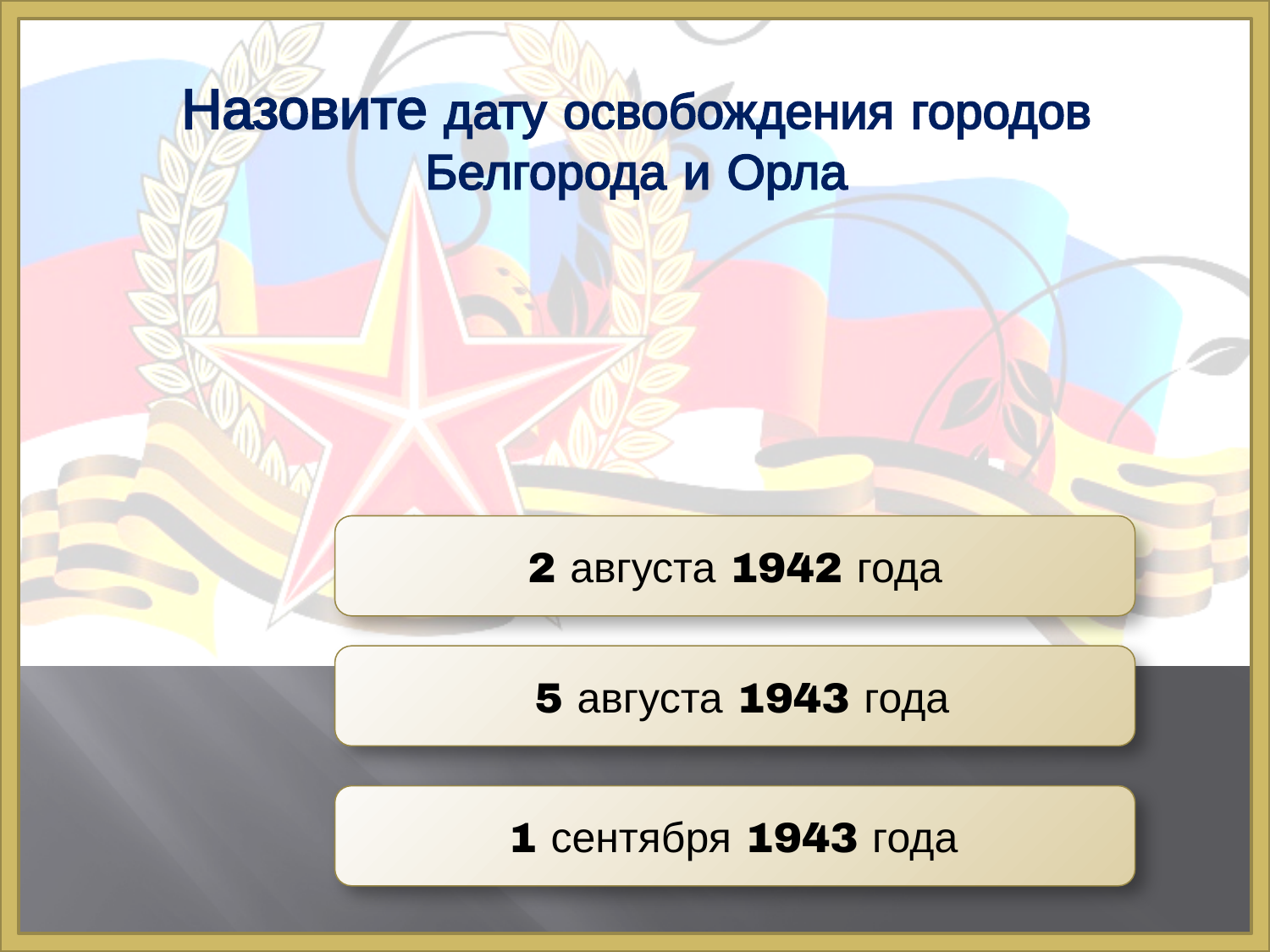

# Назовите дату освобождения городов Белгорода и Орла

2 августа 1942 года

 5 августа 1943 года
 1 сентября 1943 года